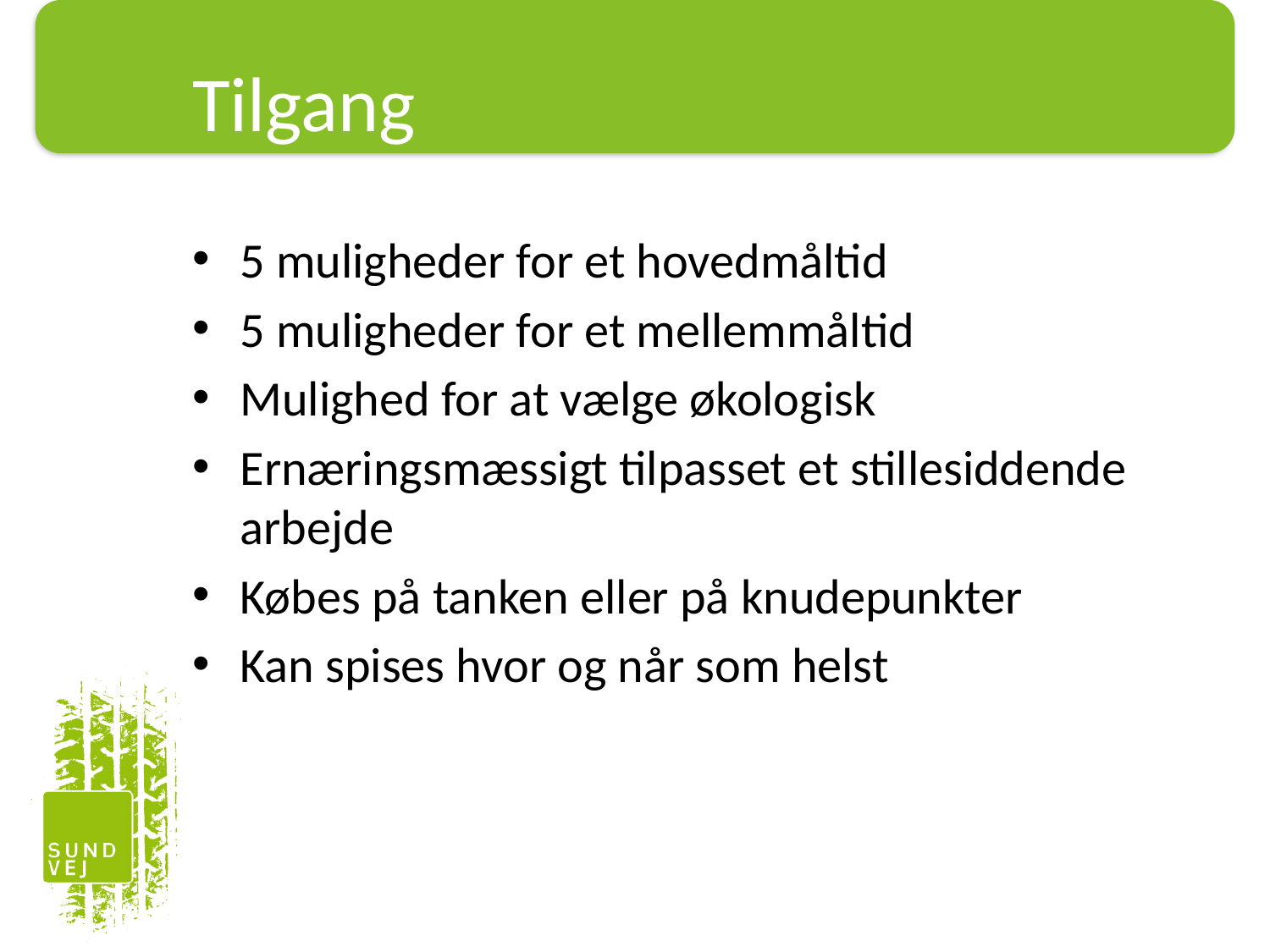

Tilgang
5 muligheder for et hovedmåltid
5 muligheder for et mellemmåltid
Mulighed for at vælge økologisk
Ernæringsmæssigt tilpasset et stillesiddende arbejde
Købes på tanken eller på knudepunkter
Kan spises hvor og når som helst